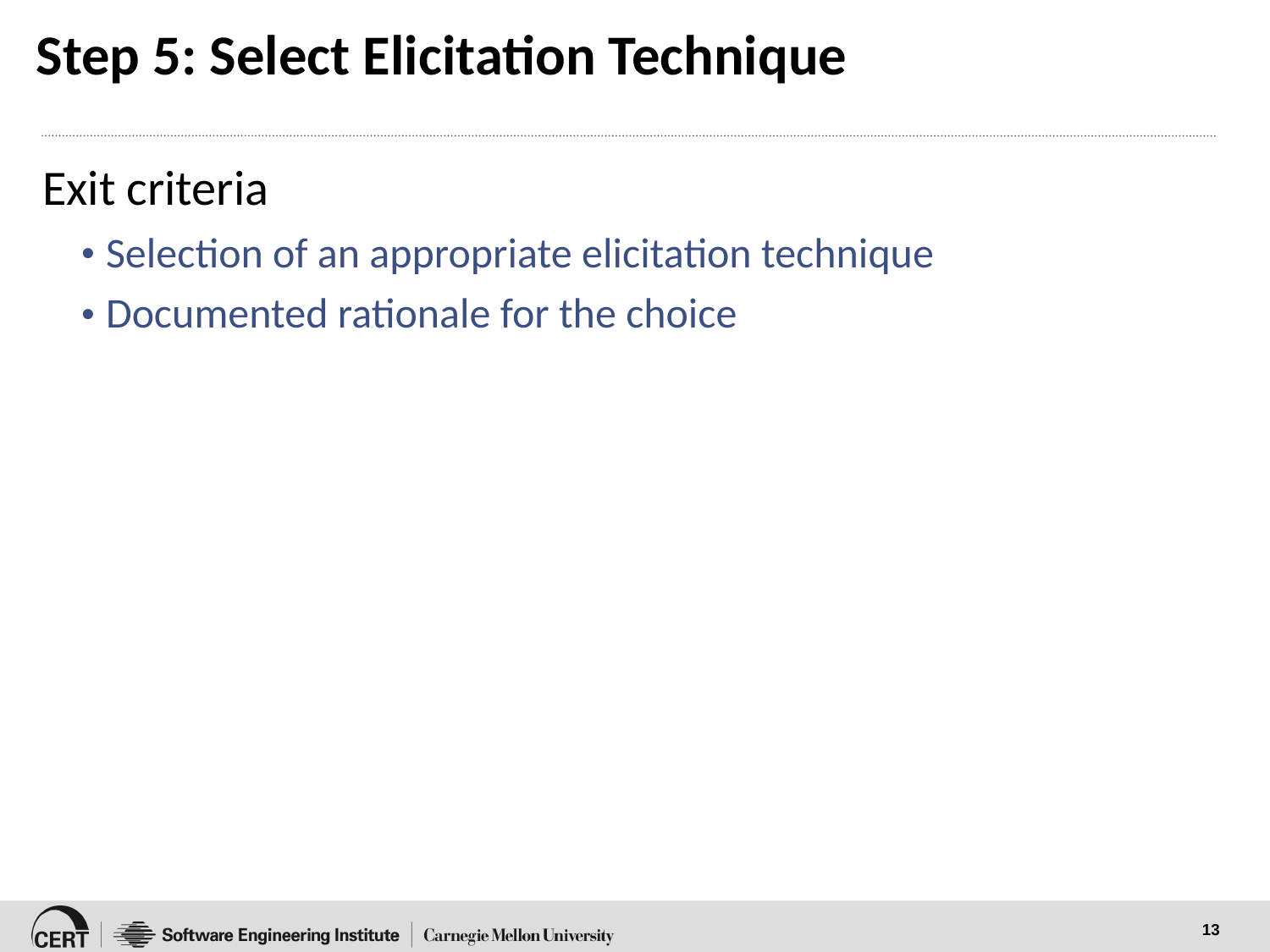

# Step 5: Select Elicitation Technique
Exit criteria
Selection of an appropriate elicitation technique
Documented rationale for the choice